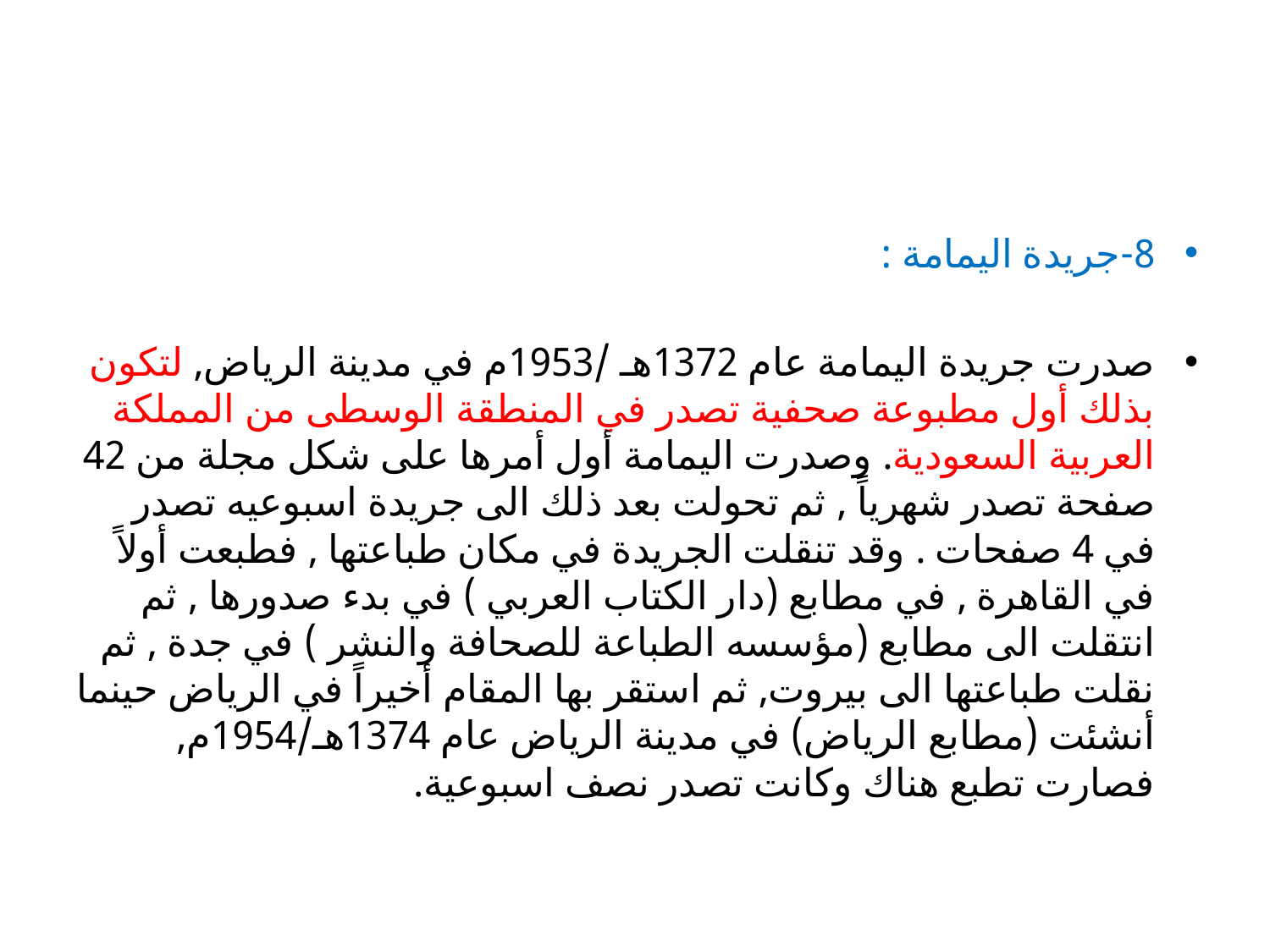

#
8-جريدة اليمامة :

صدرت جريدة اليمامة عام 1372هـ /1953م في مدينة الرياض, لتكون بذلك أول مطبوعة صحفية تصدر في المنطقة الوسطى من المملكة العربية السعودية. وصدرت اليمامة أول أمرها على شكل مجلة من 42 صفحة تصدر شهرياً , ثم تحولت بعد ذلك الى جريدة اسبوعيه تصدر في 4 صفحات . وقد تنقلت الجريدة في مكان طباعتها , فطبعت أولاً في القاهرة , في مطابع (دار الكتاب العربي ) في بدء صدورها , ثم انتقلت الى مطابع (مؤسسه الطباعة للصحافة والنشر ) في جدة , ثم نقلت طباعتها الى بيروت, ثم استقر بها المقام أخيراً في الرياض حينما أنشئت (مطابع الرياض) في مدينة الرياض عام 1374هـ/1954م, فصارت تطبع هناك وكانت تصدر نصف اسبوعية.